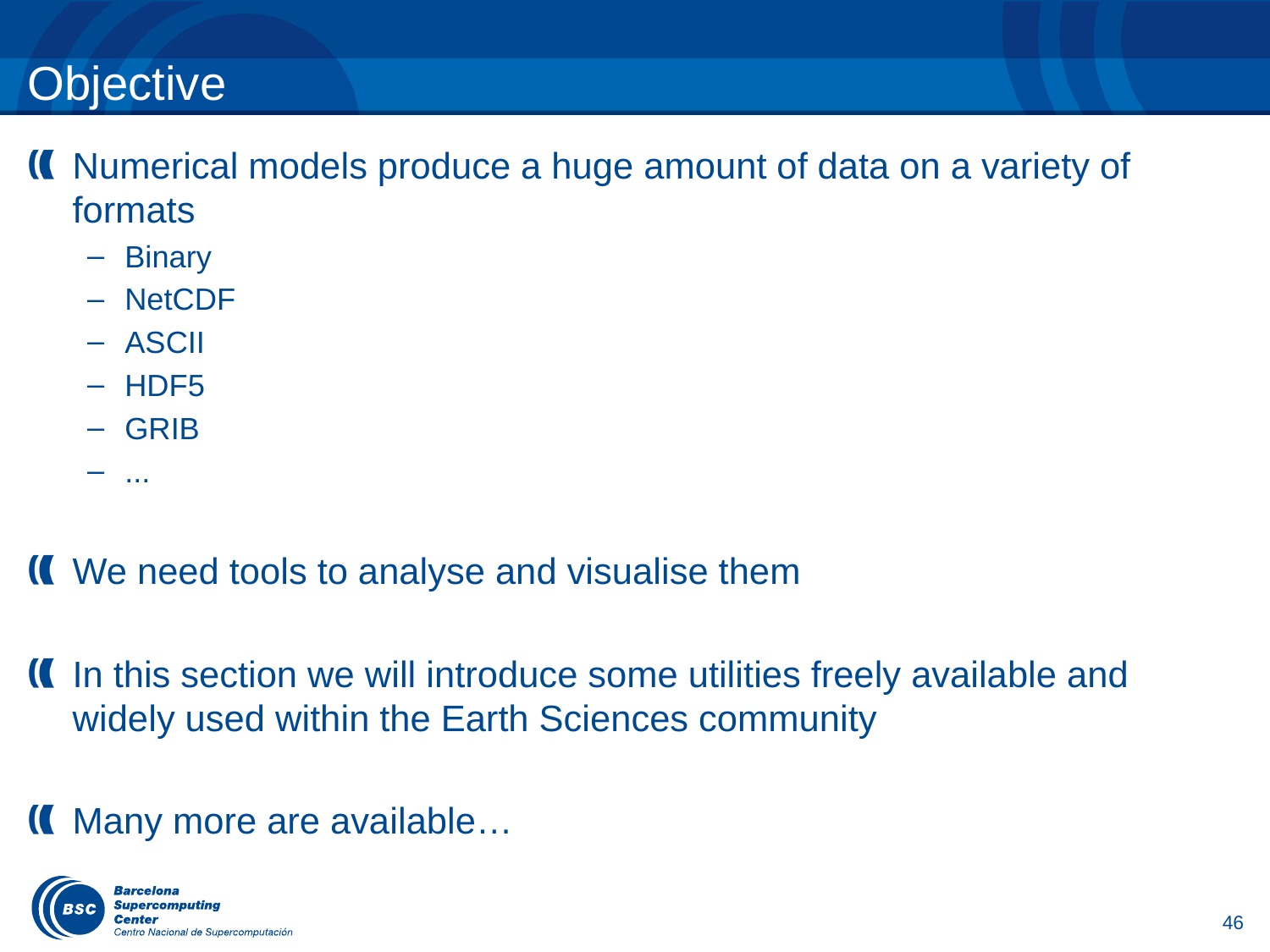

# Objective
Numerical models produce a huge amount of data on a variety of formats
Binary
NetCDF
ASCII
HDF5
GRIB
...

We need tools to analyse and visualise them

In this section we will introduce some utilities freely available and widely used within the Earth Sciences community

Many more are available…
46